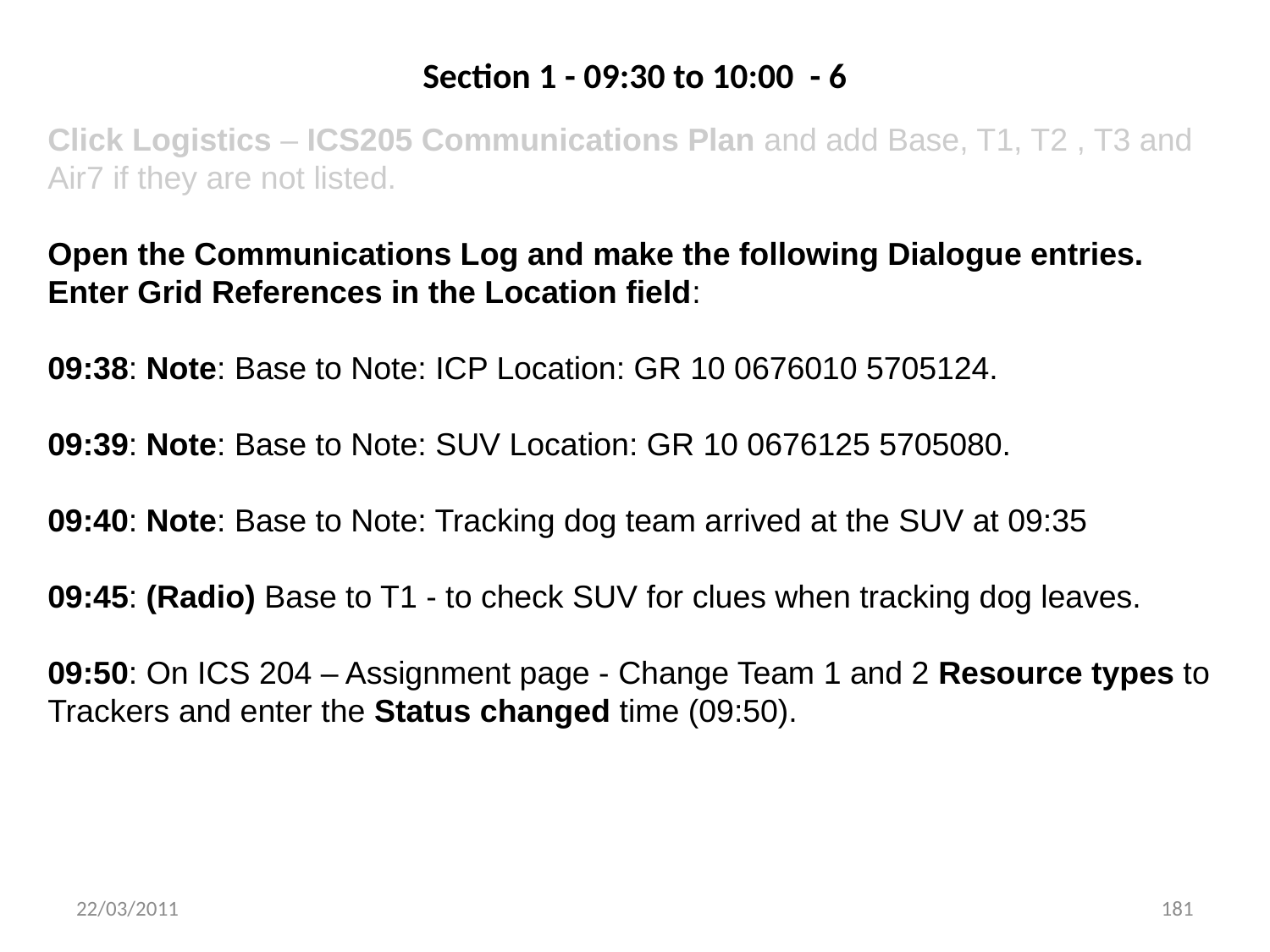

# Section 1 - 09:30 to 10:00  - 6
Click Logistics – ICS205 Communications Plan and add Base, T1, T2 , T3 and Air7 if they are not listed.

Open the Communications Log and make the following Dialogue entries. Enter Grid References in the Location field:

09:38: Note: Base to Note: ICP Location: GR 10 0676010 5705124.

09:39: Note: Base to Note: SUV Location: GR 10 0676125 5705080.

09:40: Note: Base to Note: Tracking dog team arrived at the SUV at 09:35

09:45: (Radio) Base to T1 - to check SUV for clues when tracking dog leaves.

09:50: On ICS 204 – Assignment page - Change Team 1 and 2 Resource types to Trackers and enter the Status changed time (09:50).

22/03/2011
181